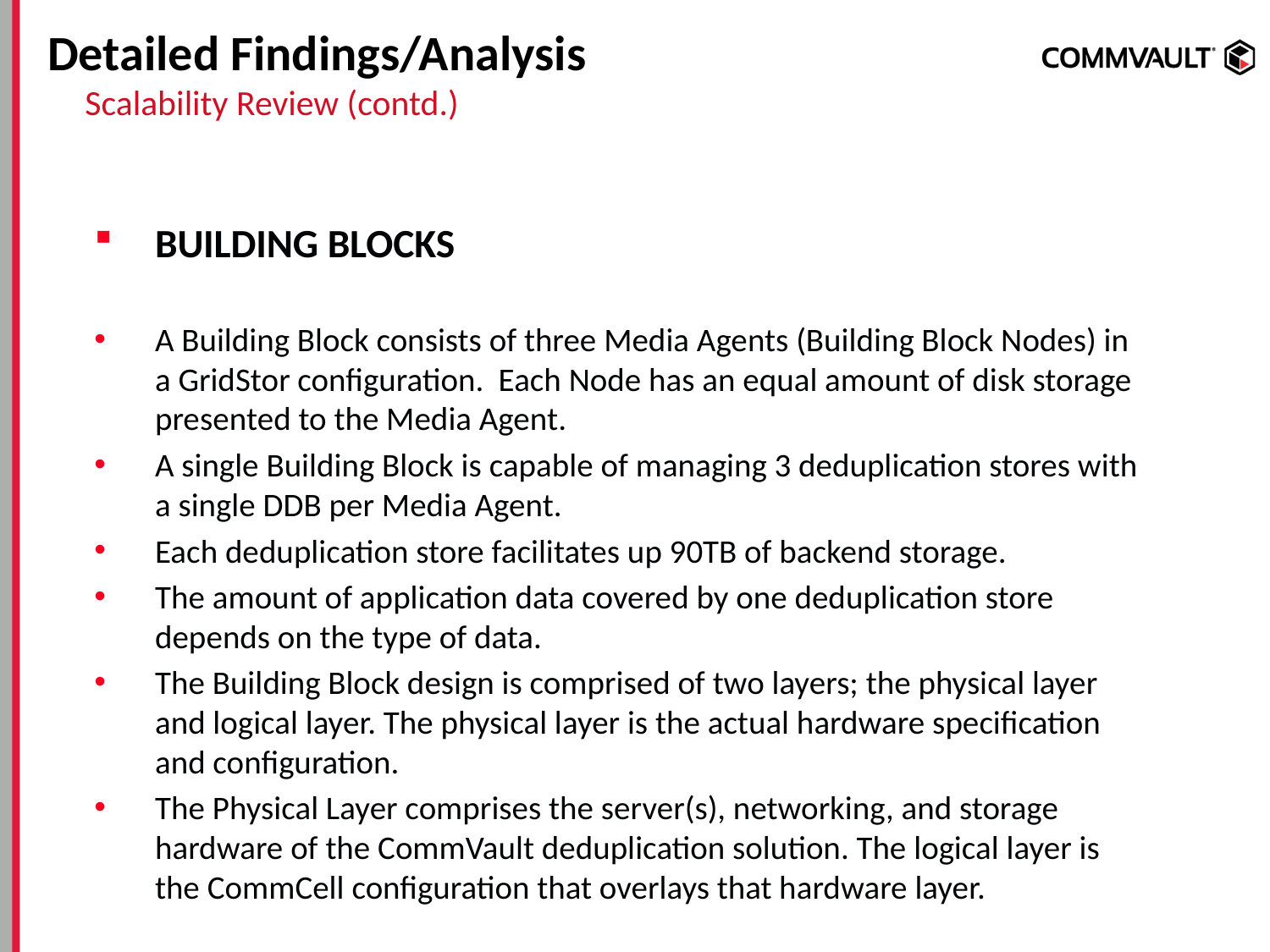

# Detailed Findings/Analysis
Scalability Review (contd.)
BUILDING BLOCKS

A Building Block consists of three Media Agents (Building Block Nodes) in a GridStor configuration.  Each Node has an equal amount of disk storage presented to the Media Agent.
A single Building Block is capable of managing 3 deduplication stores with a single DDB per Media Agent.
Each deduplication store facilitates up 90TB of backend storage.
The amount of application data covered by one deduplication store depends on the type of data.
The Building Block design is comprised of two layers; the physical layer and logical layer. The physical layer is the actual hardware specification and configuration.
The Physical Layer comprises the server(s), networking, and storage hardware of the CommVault deduplication solution. The logical layer is the CommCell configuration that overlays that hardware layer.